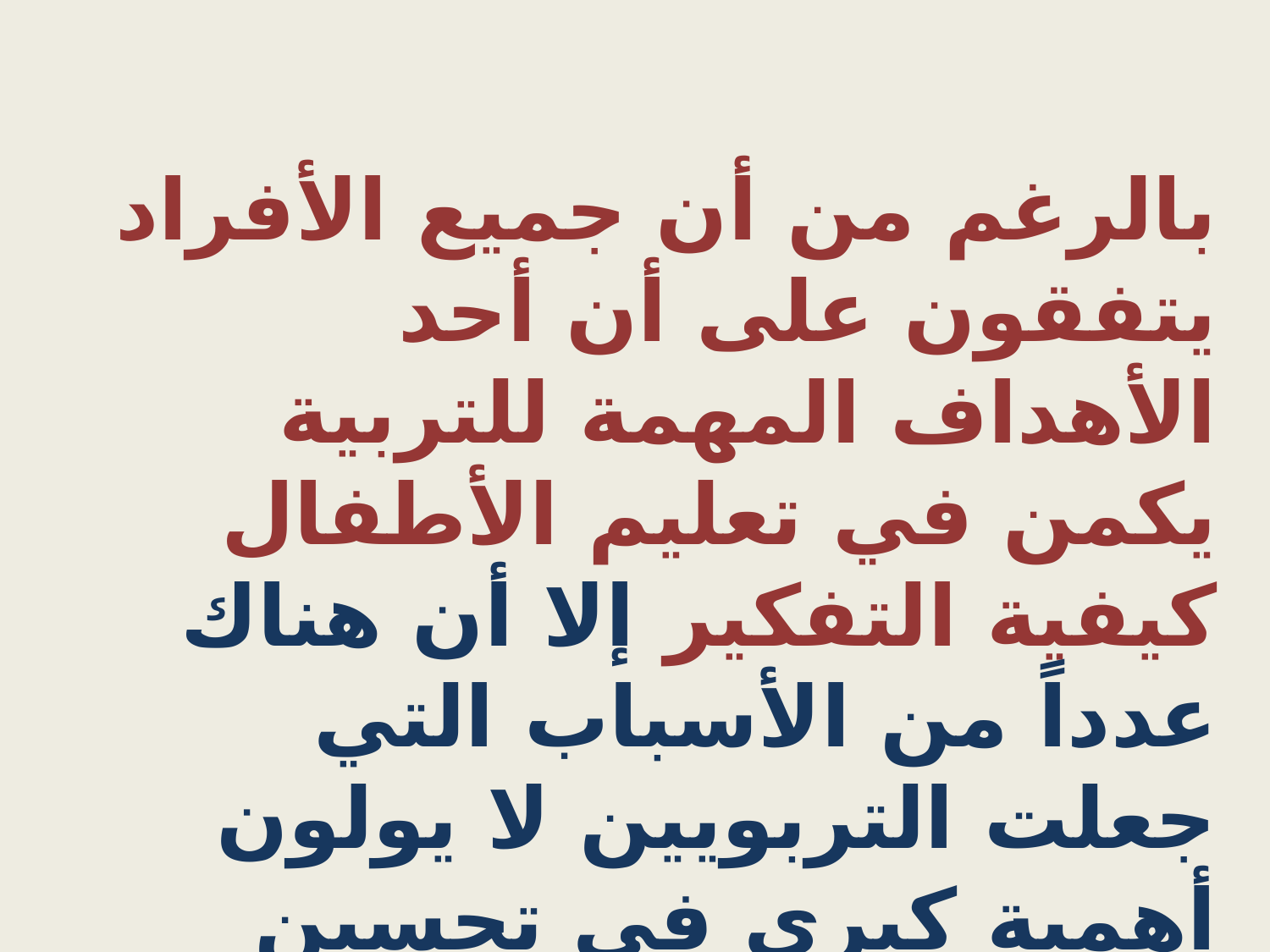

بالرغم من أن جميع الأفراد يتفقون على أن أحد الأهداف المهمة للتربية يكمن في تعليم الأطفال كيفية التفكير إلا أن هناك عدداً من الأسباب التي جعلت التربويين لا يولون أهمية كبرى في تحسين مستويات التفكير لدى الأطفال. خاصة ممن يعانون من مشكلات في التعليم.